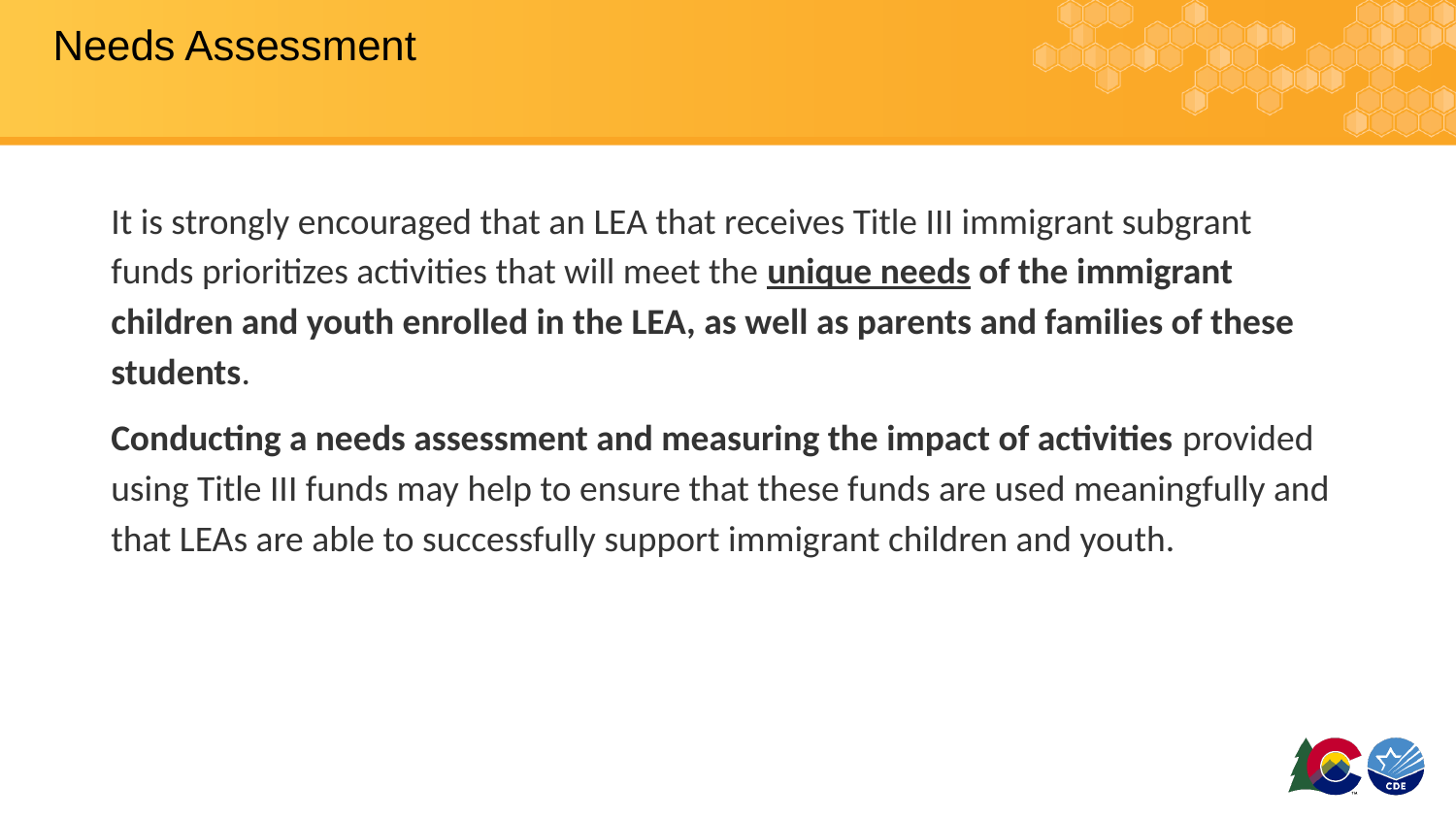

# Needs Assessment
It is strongly encouraged that an LEA that receives Title III immigrant subgrant funds prioritizes activities that will meet the unique needs of the immigrant children and youth enrolled in the LEA, as well as parents and families of these students.
Conducting a needs assessment and measuring the impact of activities provided using Title III funds may help to ensure that these funds are used meaningfully and that LEAs are able to successfully support immigrant children and youth.